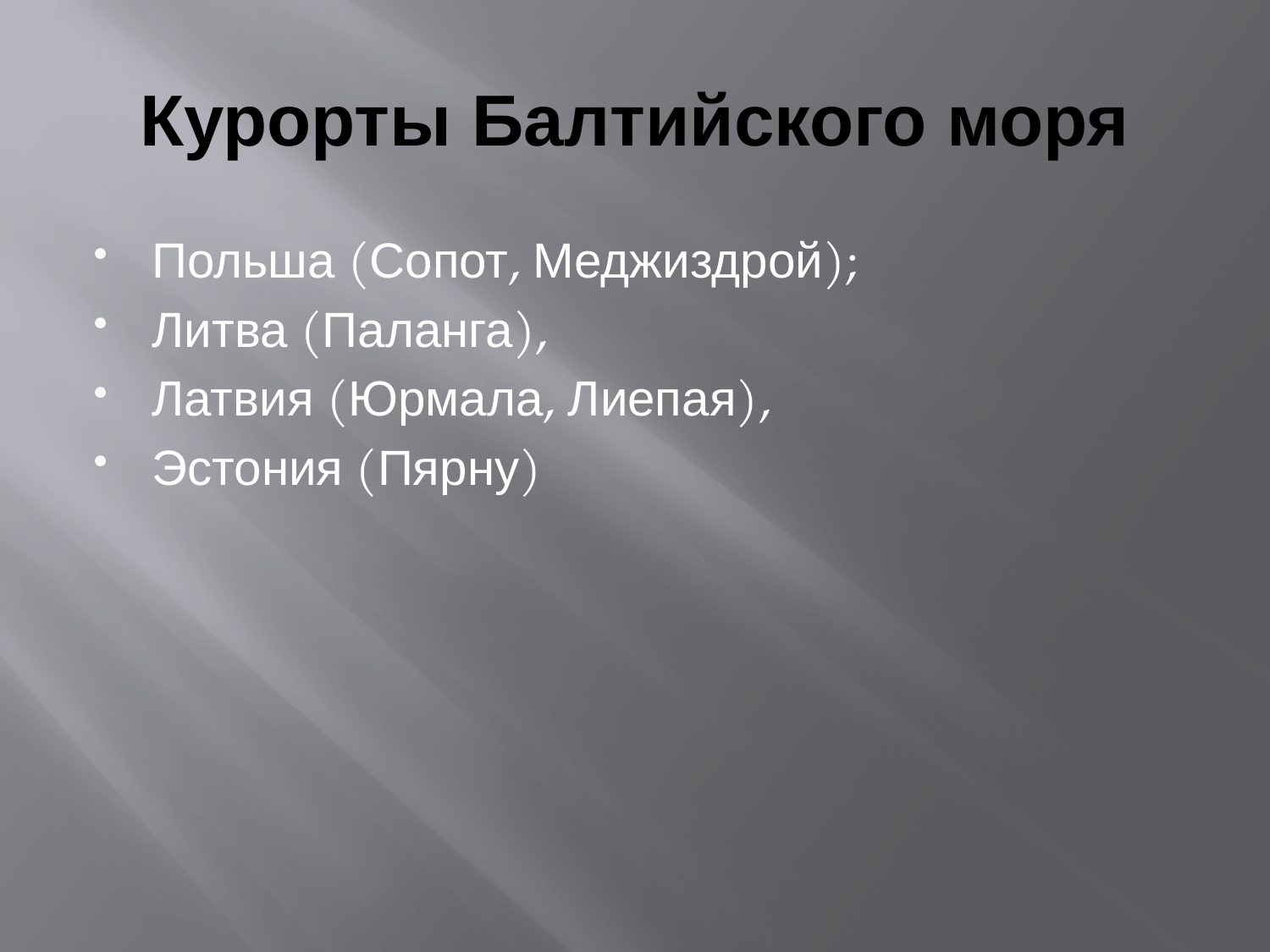

# Курорты Балтийского моря
Польша (Сопот, Меджиздрой);
Литва (Паланга),
Латвия (Юрмала, Лиепая),
Эстония (Пярну)